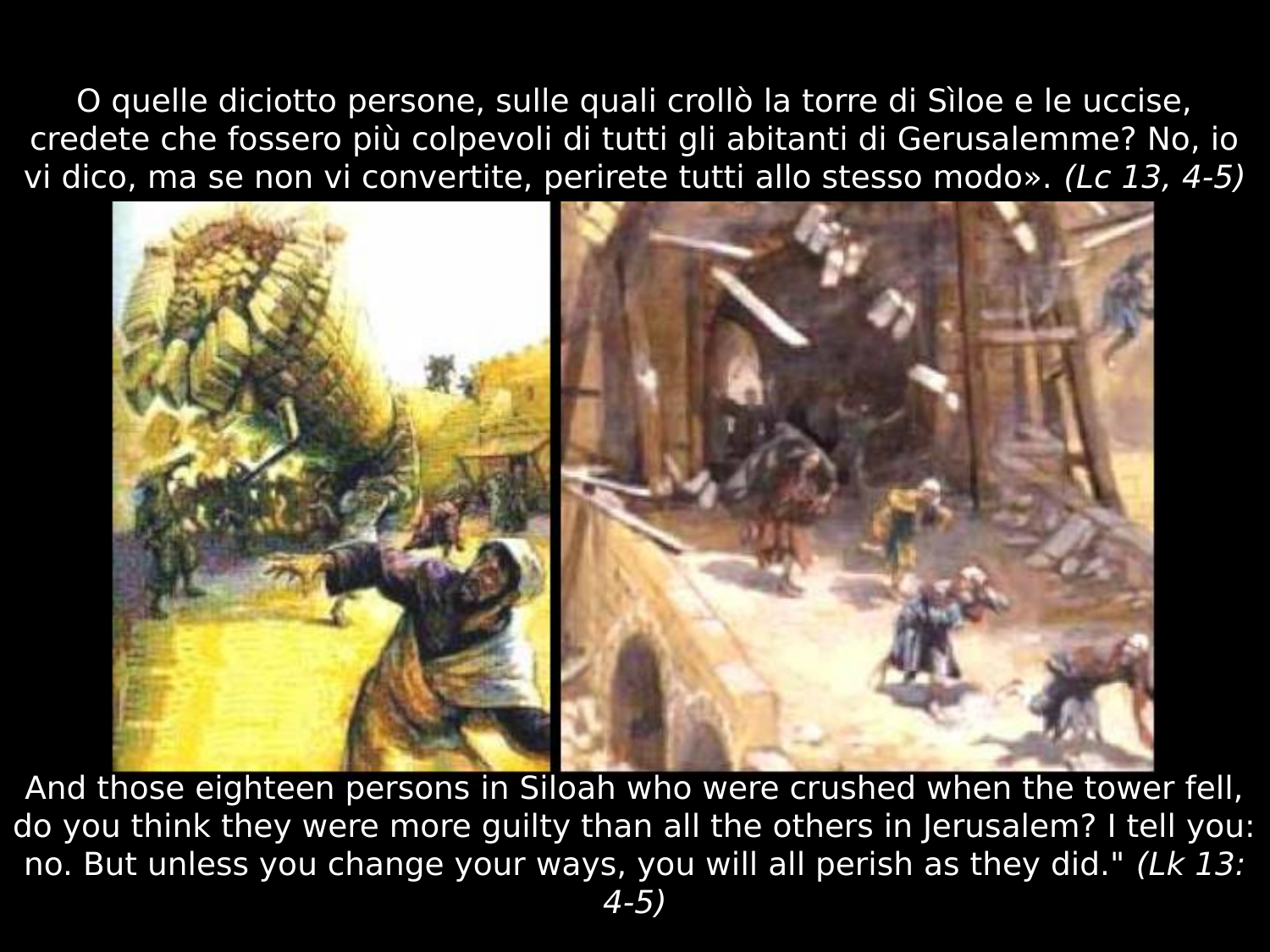

O quelle diciotto persone, sulle quali crollò la torre di Sìloe e le uccise, credete che fossero più colpevoli di tutti gli abitanti di Gerusalemme? No, io vi dico, ma se non vi convertite, perirete tutti allo stesso modo». (Lc 13, 4-5)
And those eighteen persons in Siloah who were crushed when the tower fell, do you think they were more guilty than all the others in Jerusalem? I tell you: no. But unless you change your ways, you will all perish as they did." (Lk 13: 4-5)